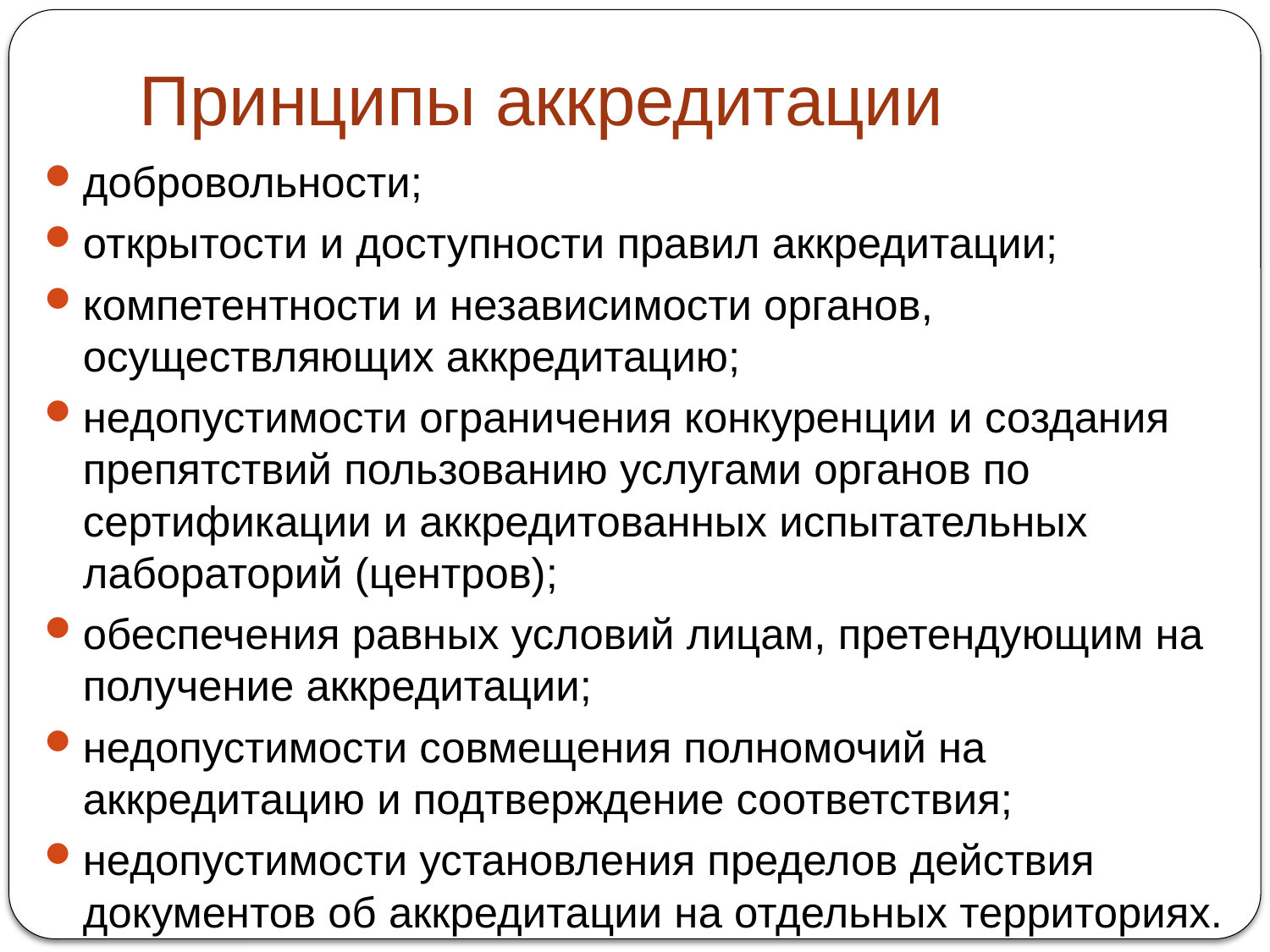

# Принципы аккредитации
добровольности;
открытости и доступности правил аккредитации;
компетентности и независимости органов, осуществляющих аккредитацию;
недопустимости ограничения конкуренции и создания препятствий пользованию услугами органов по сертификации и аккредитованных испытательных лабораторий (центров);
обеспечения равных условий лицам, претендующим на получение аккредитации;
недопустимости совмещения полномочий на аккредитацию и подтверждение соответствия;
недопустимости установления пределов действия документов об аккредитации на отдельных территориях.